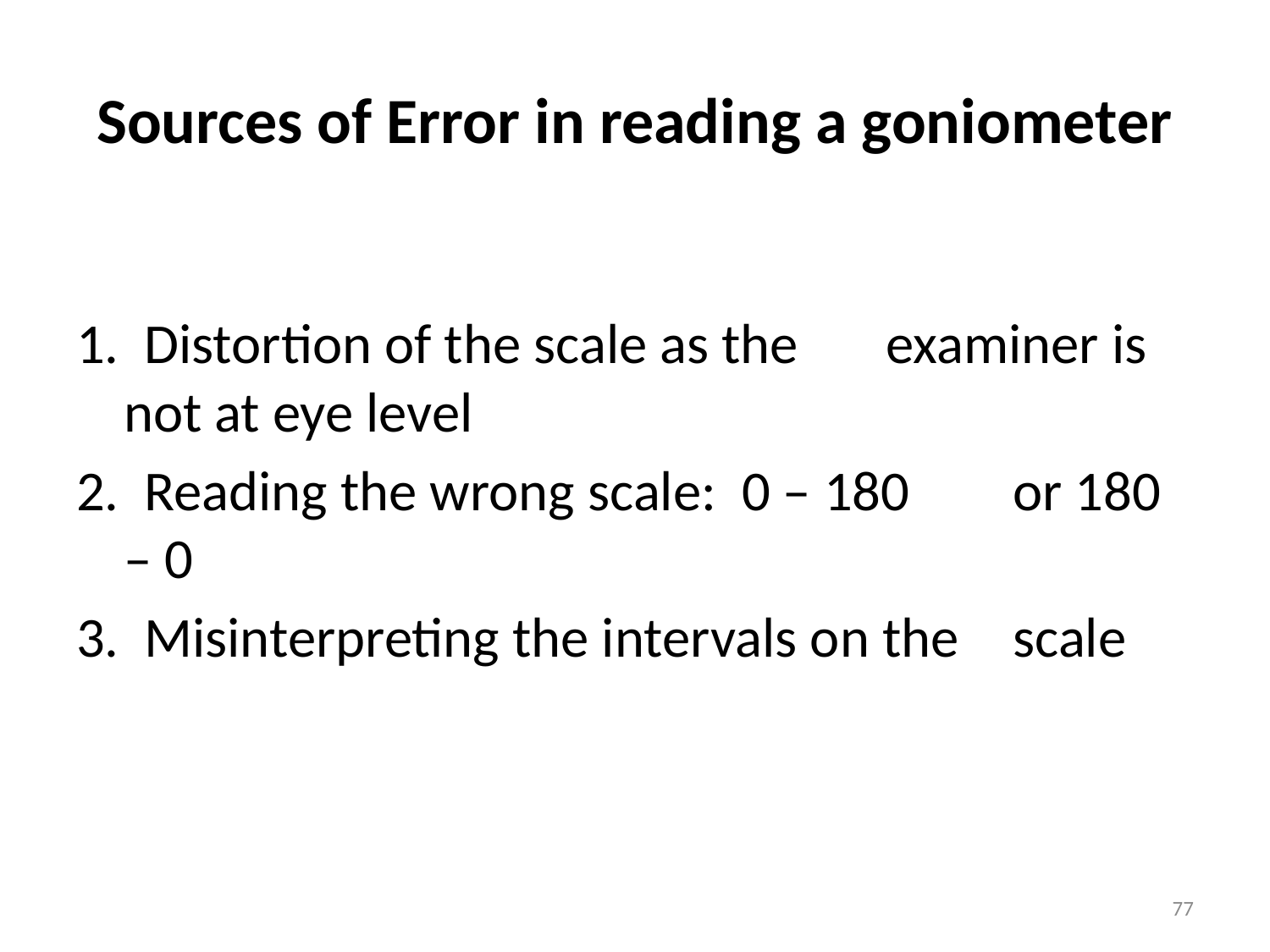

# Sources of Error in reading a goniometer

1.  Distortion of the scale as the 	examiner is not at eye level
2.  Reading the wrong scale:  0 – 180 	or 180 – 0
3.  Misinterpreting the intervals on the 	scale
77